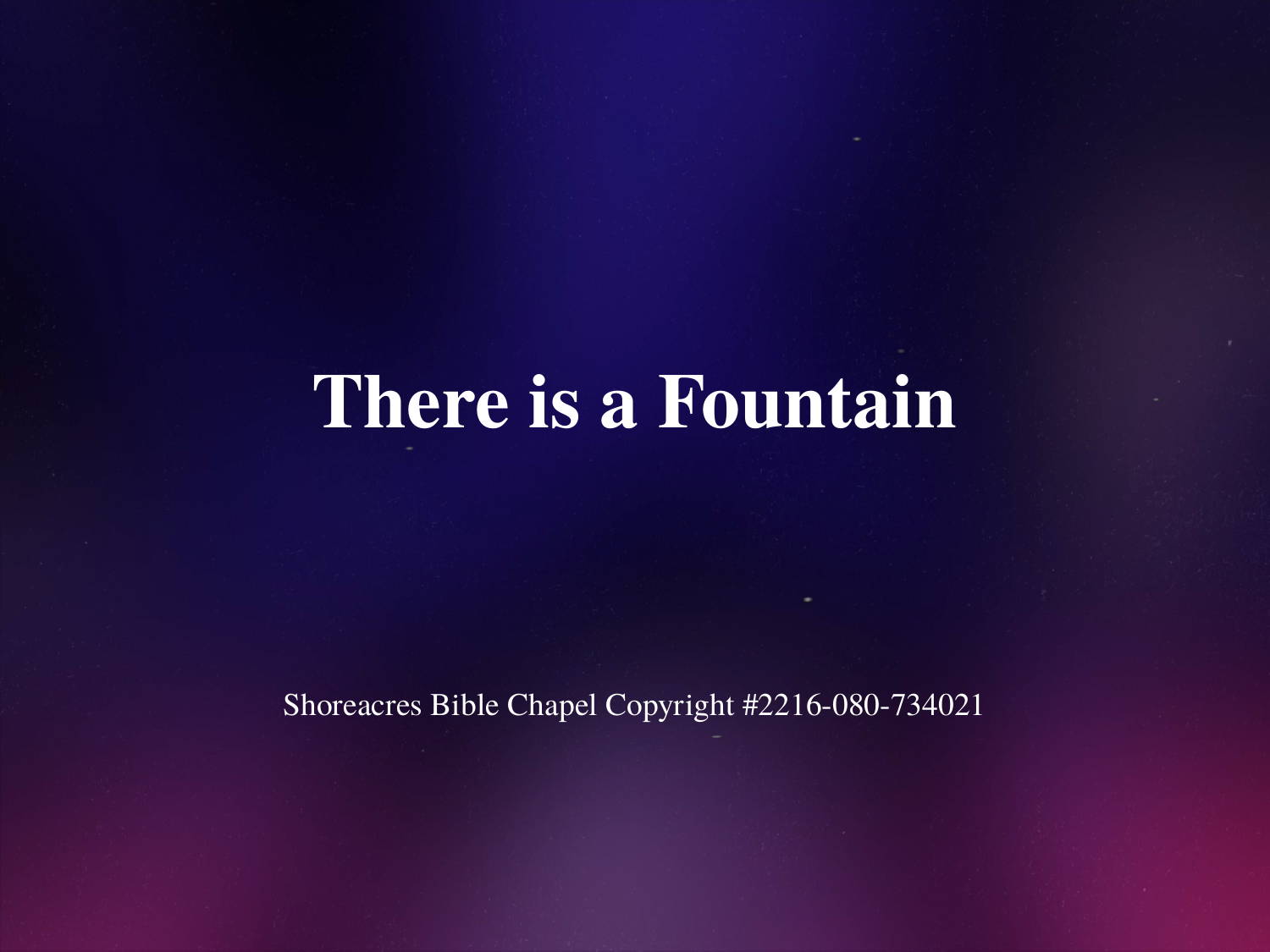

# There is a Fountain
Shoreacres Bible Chapel Copyright #2216-080-734021